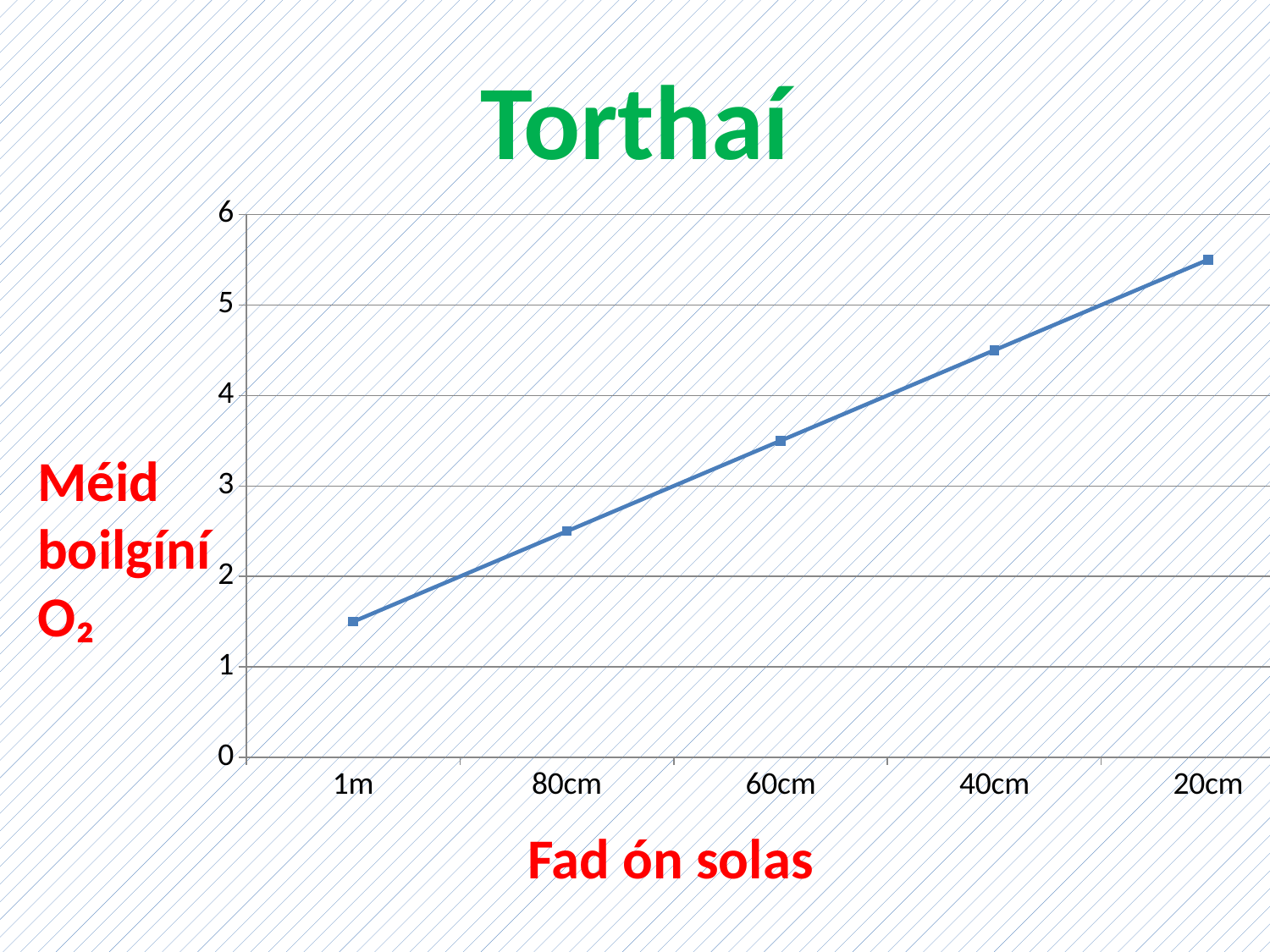

# Torthaí

### Chart

| Category | Series 1 |
|---|---|
| 1m | 1.5 |
| 80cm | 2.5 |
| 60cm | 3.5 |
| 40cm | 4.5 |
| 20cm | 5.5 |
Méid boilgíní O₂
Fad ón solas